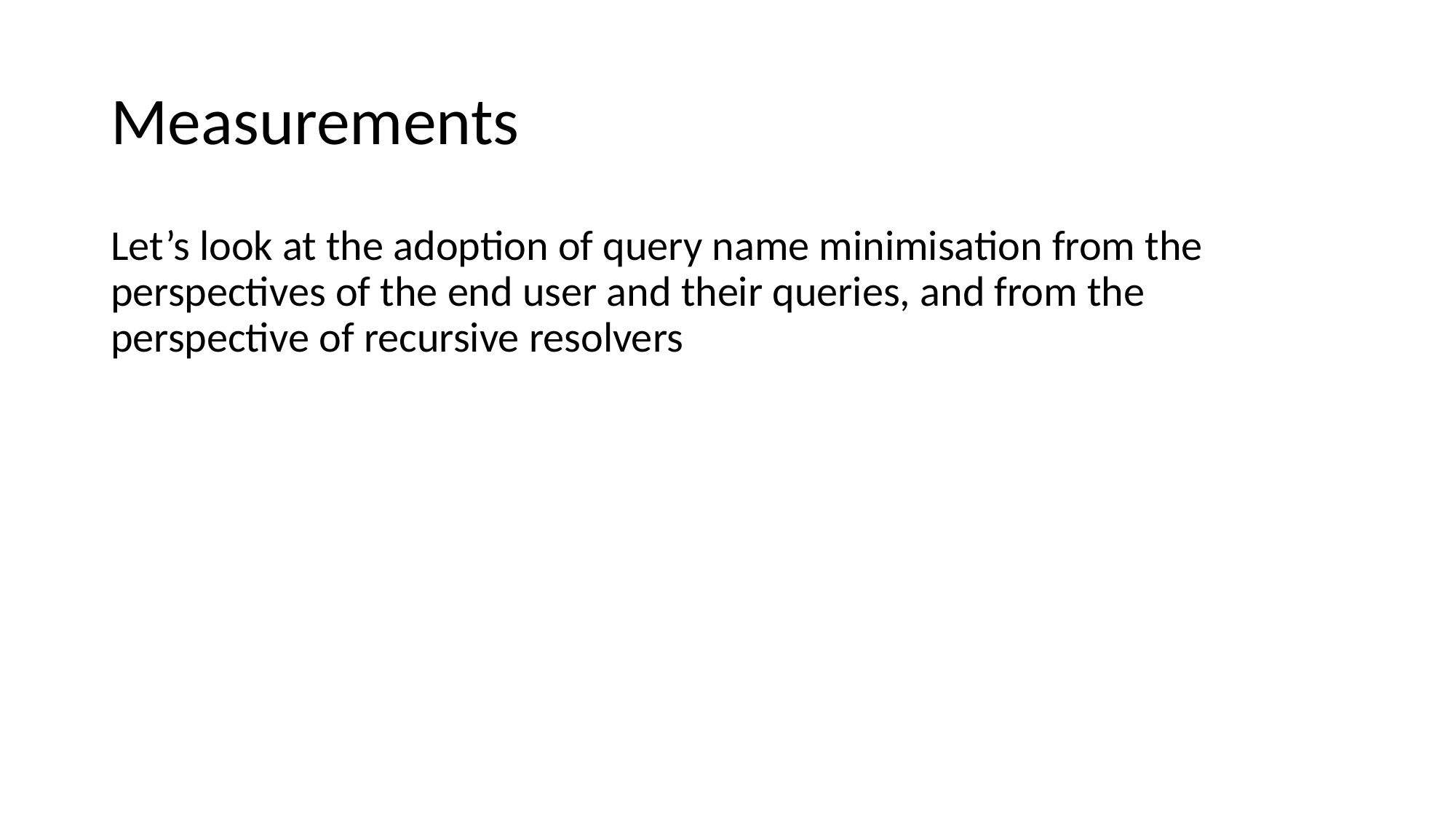

# Measurements
Let’s look at the adoption of query name minimisation from the perspectives of the end user and their queries, and from the perspective of recursive resolvers